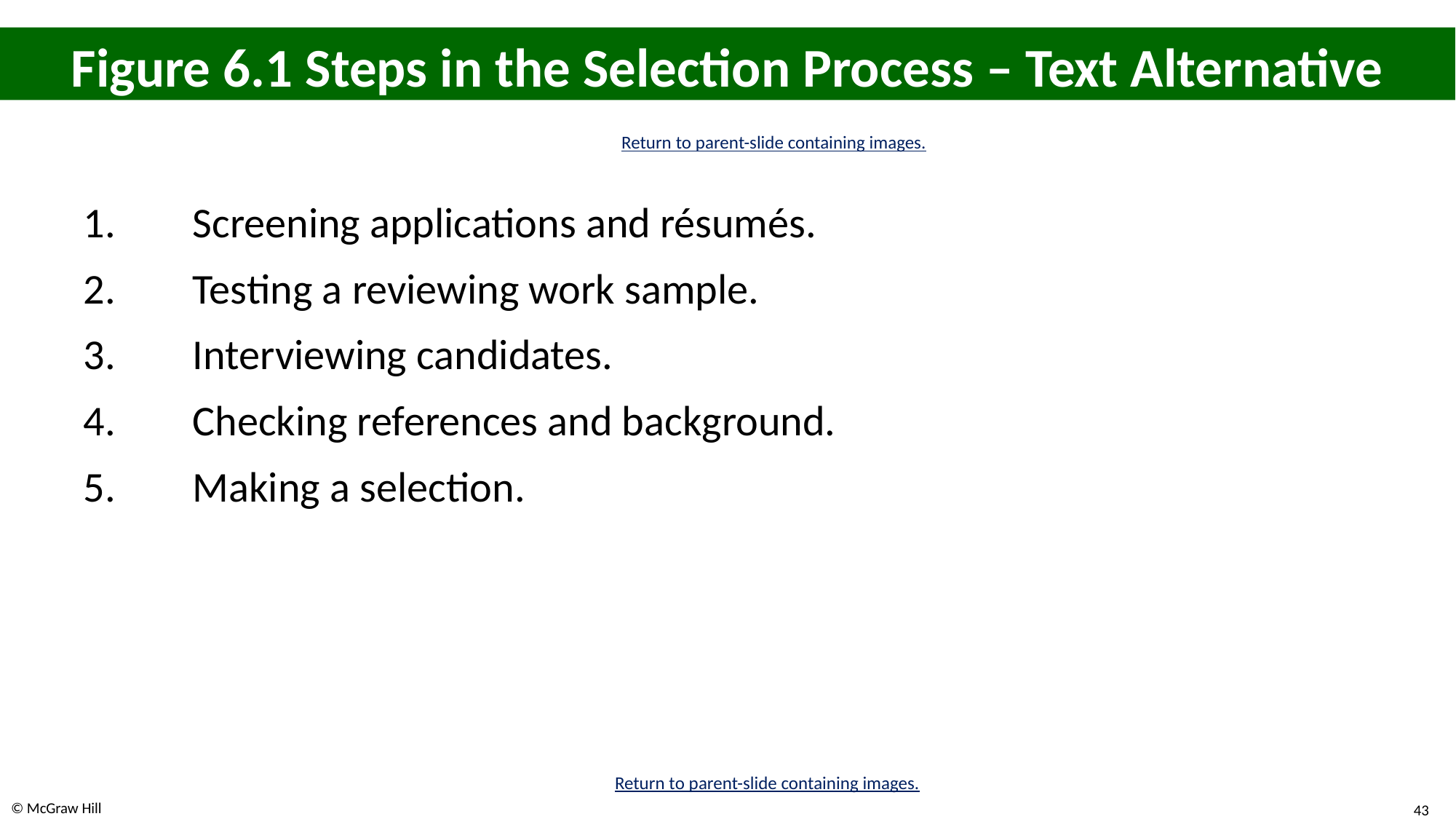

# Figure 6.1 Steps in the Selection Process – Text Alternative
Return to parent-slide containing images.
1.	Screening applications and résumés.
2.	Testing a reviewing work sample.
3.	Interviewing candidates.
4.	Checking references and background.
5.	Making a selection.
Return to parent-slide containing images.